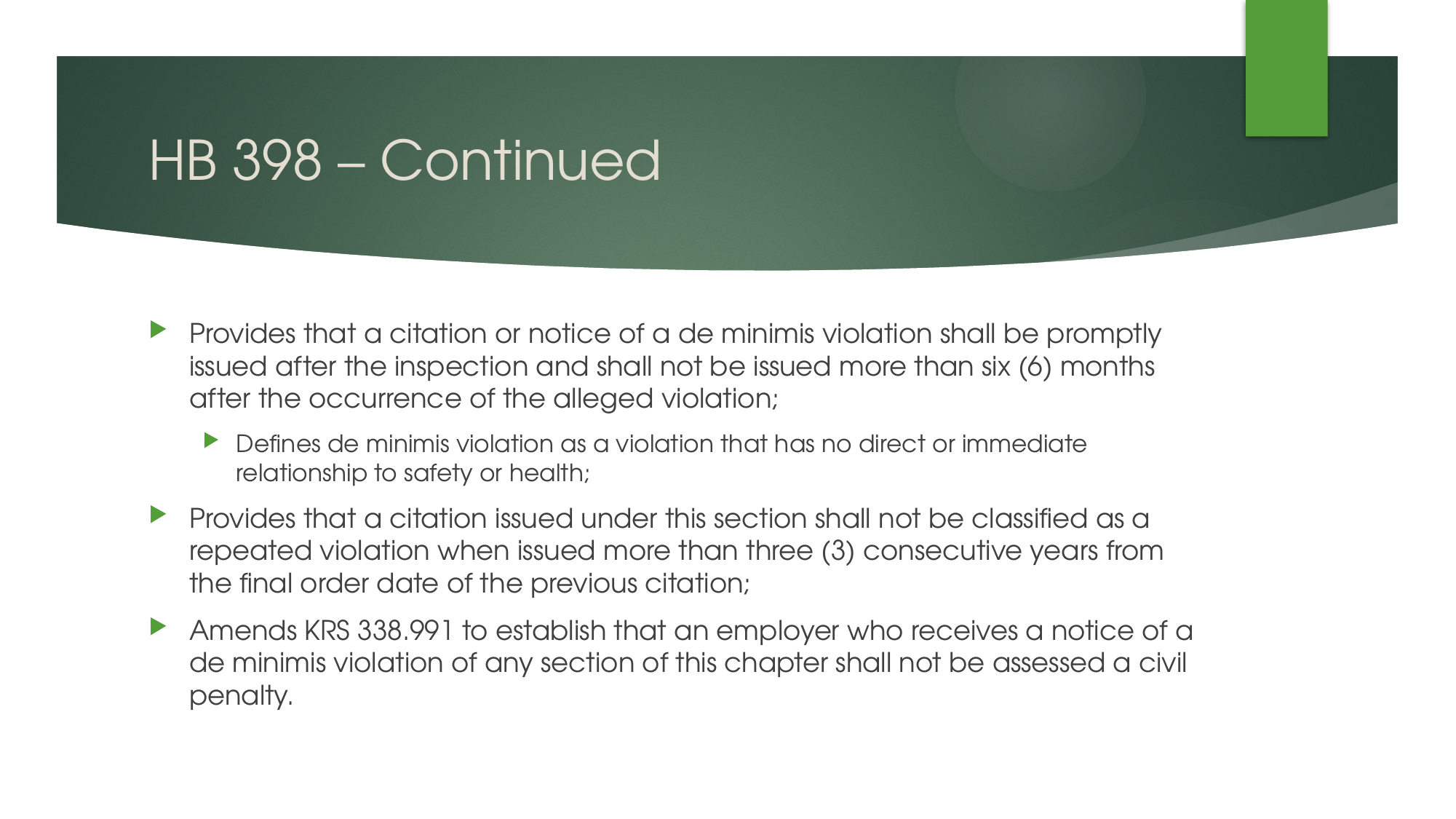

# HB 398 – Continued
Provides that a citation or notice of a de minimis violation shall be promptly issued after the inspection and shall not be issued more than six (6) months after the occurrence of the alleged violation;
Defines de minimis violation as a violation that has no direct or immediate relationship to safety or health;
Provides that a citation issued under this section shall not be classified as a repeated violation when issued more than three (3) consecutive years from the final order date of the previous citation;
Amends KRS 338.991 to establish that an employer who receives a notice of a de minimis violation of any section of this chapter shall not be assessed a civil penalty.